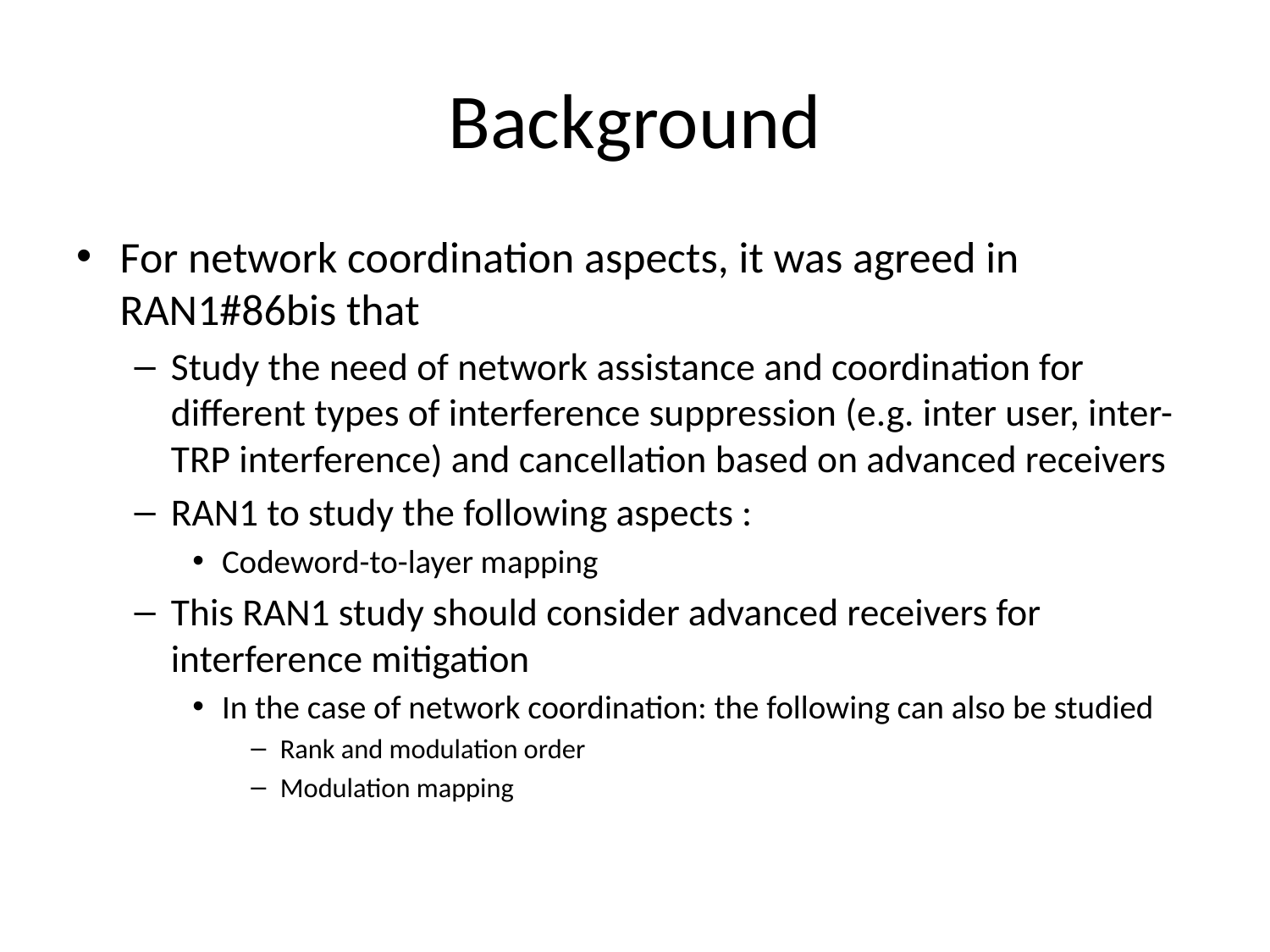

# Background
For network coordination aspects, it was agreed in RAN1#86bis that
Study the need of network assistance and coordination for different types of interference suppression (e.g. inter user, inter-TRP interference) and cancellation based on advanced receivers
RAN1 to study the following aspects :
Codeword-to-layer mapping
This RAN1 study should consider advanced receivers for interference mitigation
In the case of network coordination: the following can also be studied
Rank and modulation order
Modulation mapping